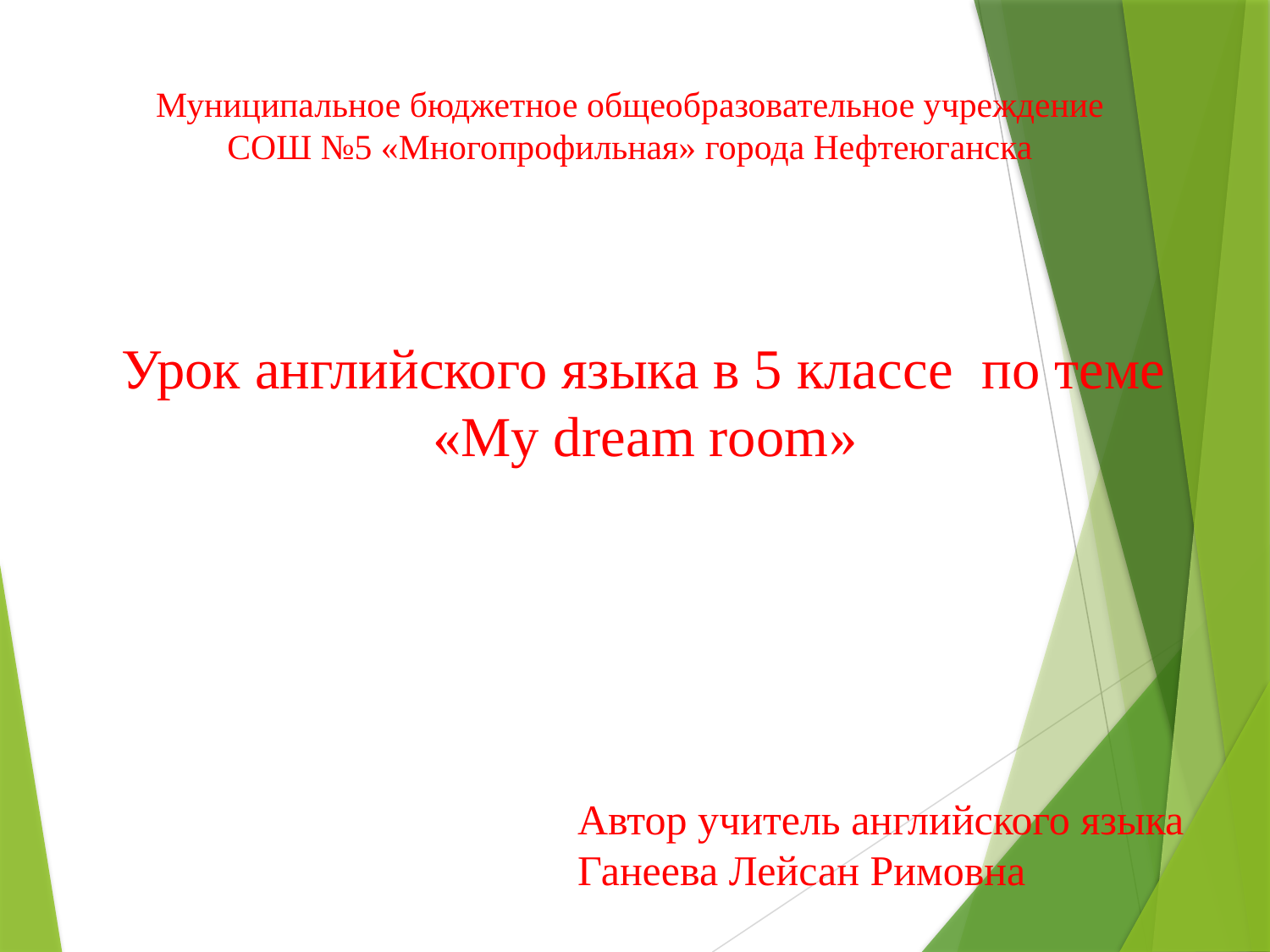

Муниципальное бюджетное общеобразовательное учреждение
СОШ №5 «Многопрофильная» города Нефтеюганска
 Урок английского языка в 5 классе  по теме
«My dream room»
Автор учитель английского языка
Ганеева Лейсан Римовна